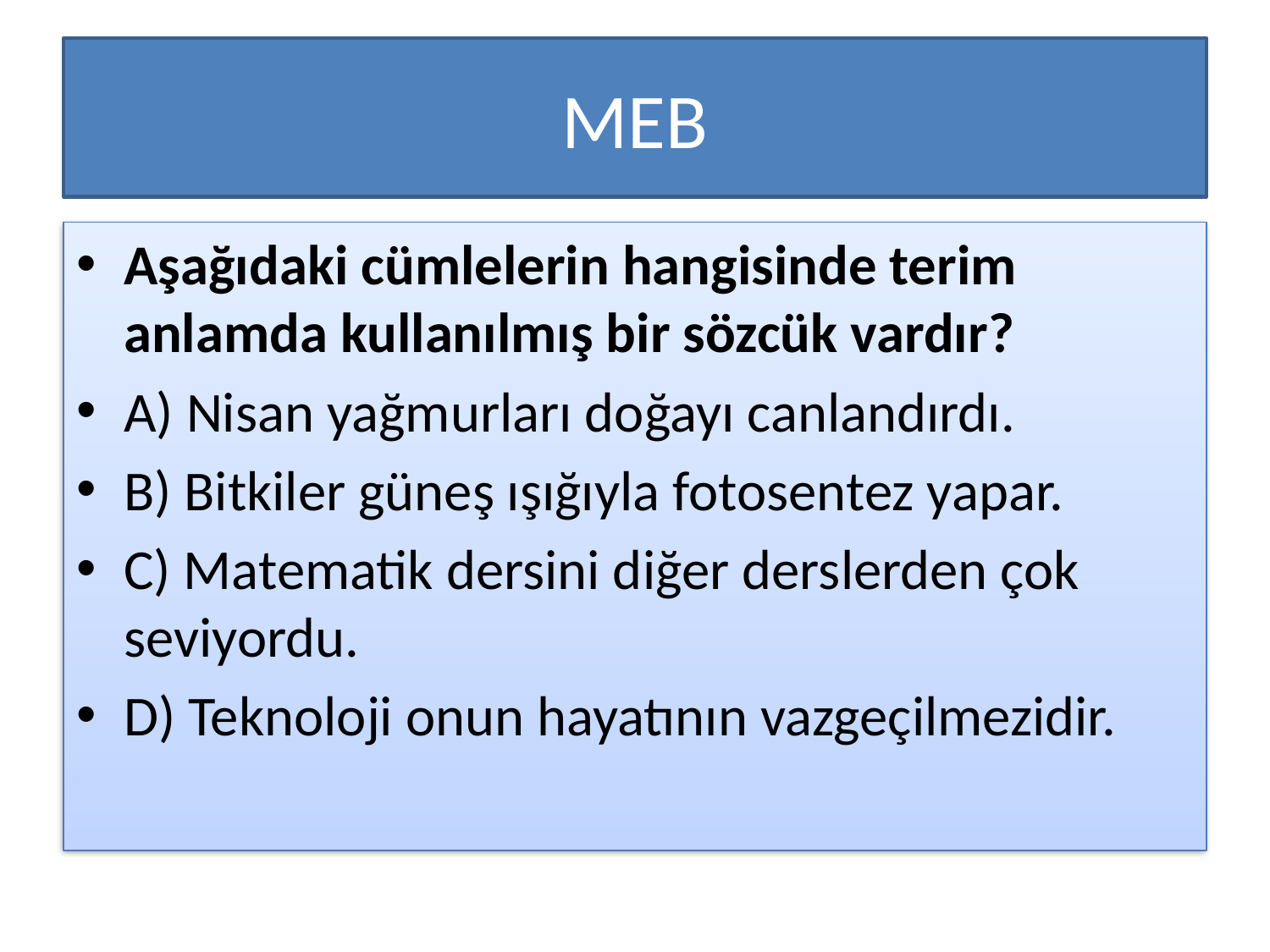

# MEB
Aşağıdaki cümlelerin hangisinde terim anlamda kullanılmış bir sözcük vardır?
A) Nisan yağmurları doğayı canlandırdı.
B) Bitkiler güneş ışığıyla fotosentez yapar.
C) Matematik dersini diğer derslerden çok seviyordu.
D) Teknoloji onun hayatının vazgeçilmezidir.